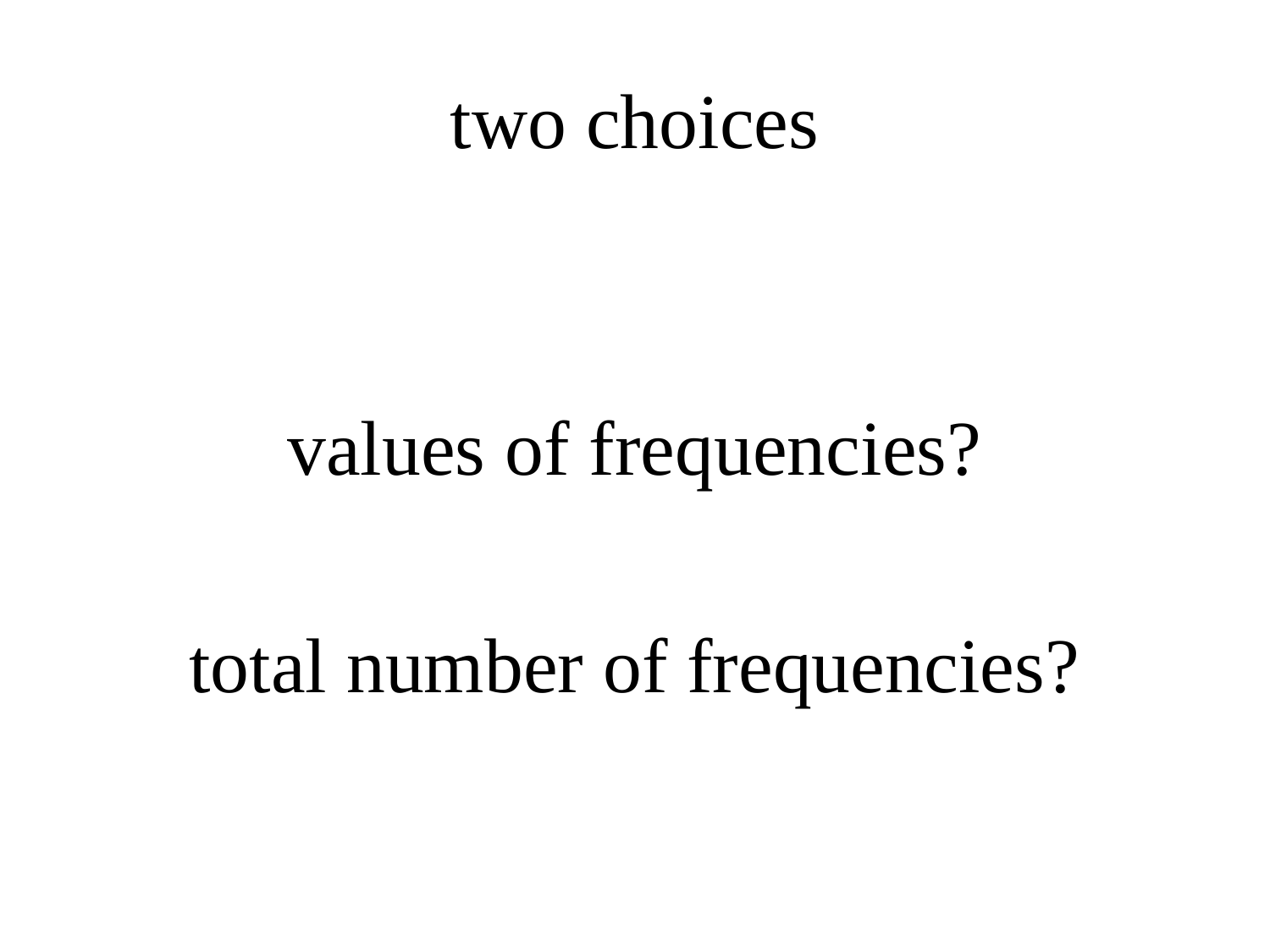

# two choices
values of frequencies?

total number of frequencies?